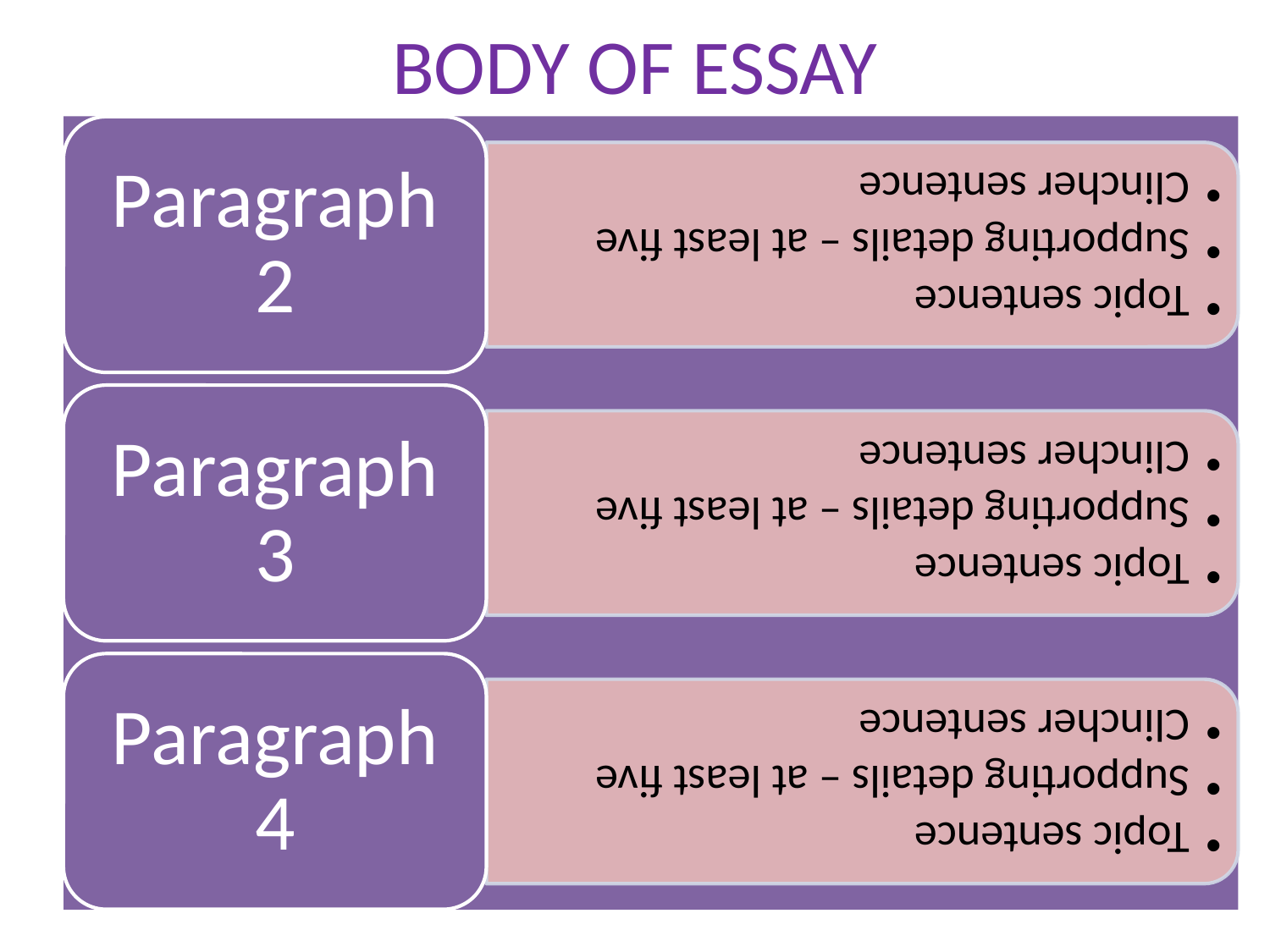

# BODY OF ESSAY
Topic sentence
Supporting details – at least five
Clincher sentence
Paragraph 2
Topic sentence
Supporting details – at least five
Clincher sentence
Paragraph 3
Topic sentence
Supporting details – at least five
Clincher sentence
Paragraph 4